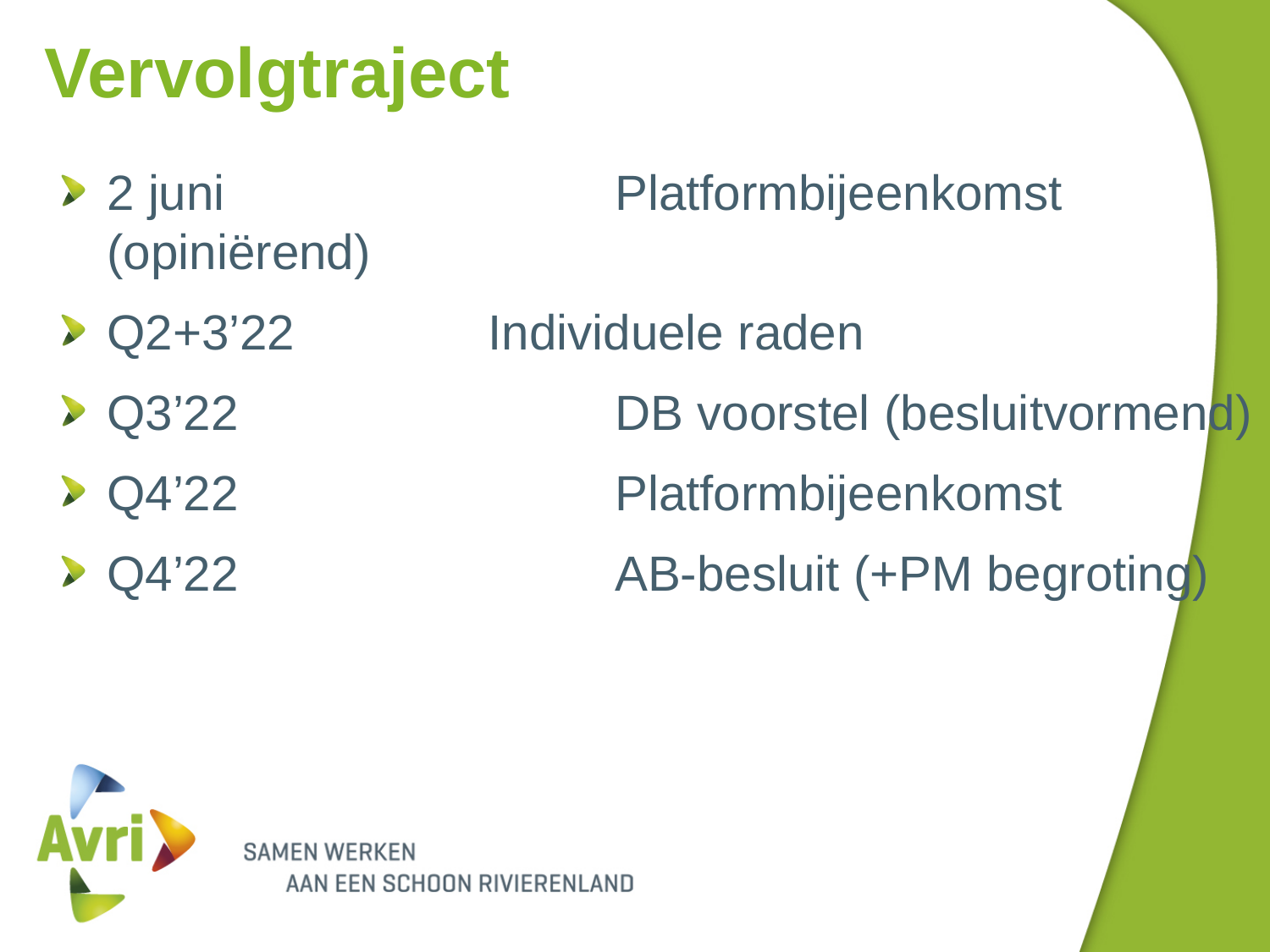

# Vervolgtraject
2 juni 			Platformbijeenkomst (opiniërend)
Q2+3’22		Individuele raden
Q3’22			DB voorstel (besluitvormend)
Q4’22			Platformbijeenkomst
Q4’22			AB-besluit (+PM begroting)